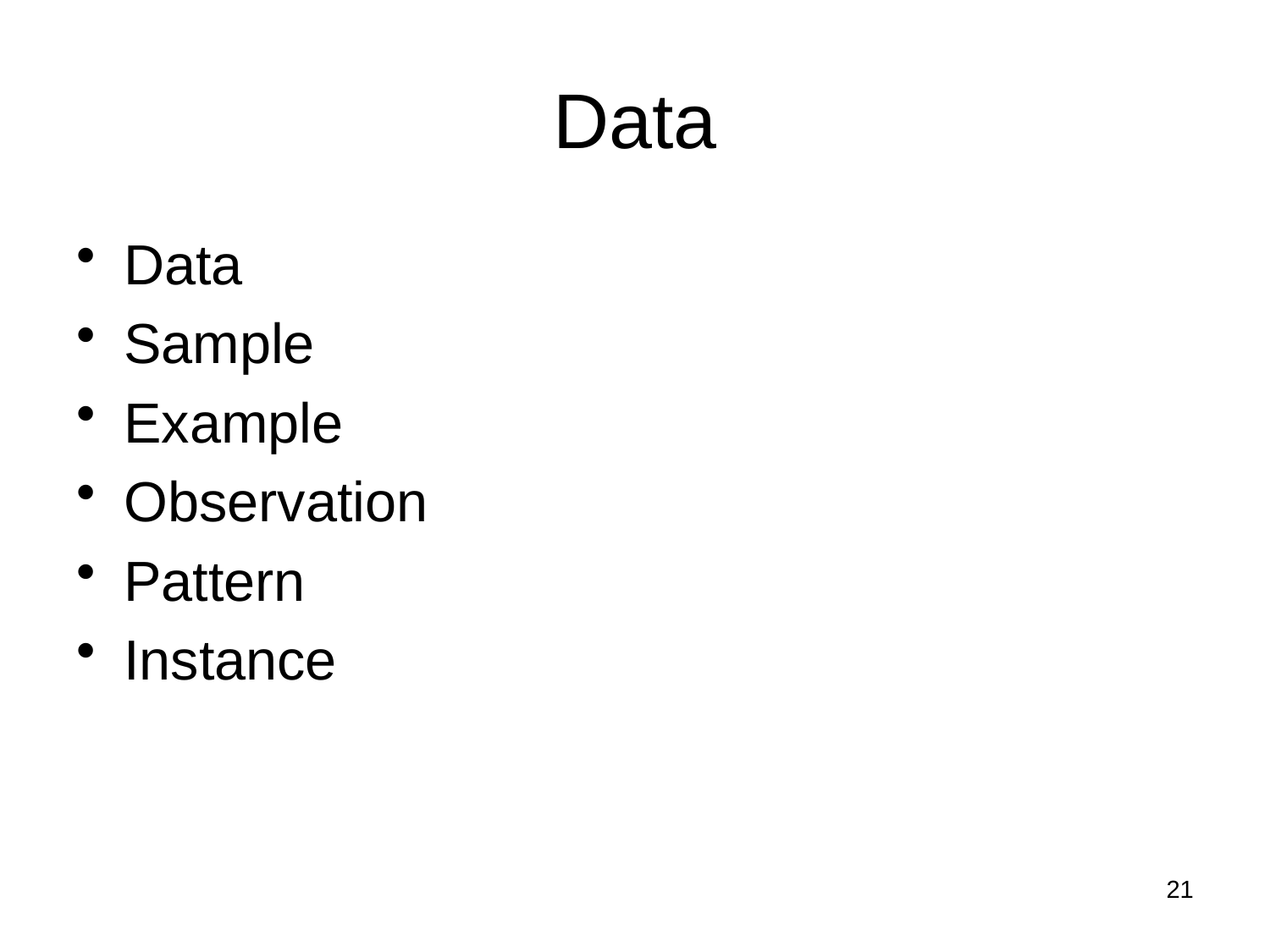

# Data
Data
Sample
Example
Observation
Pattern
Instance
21